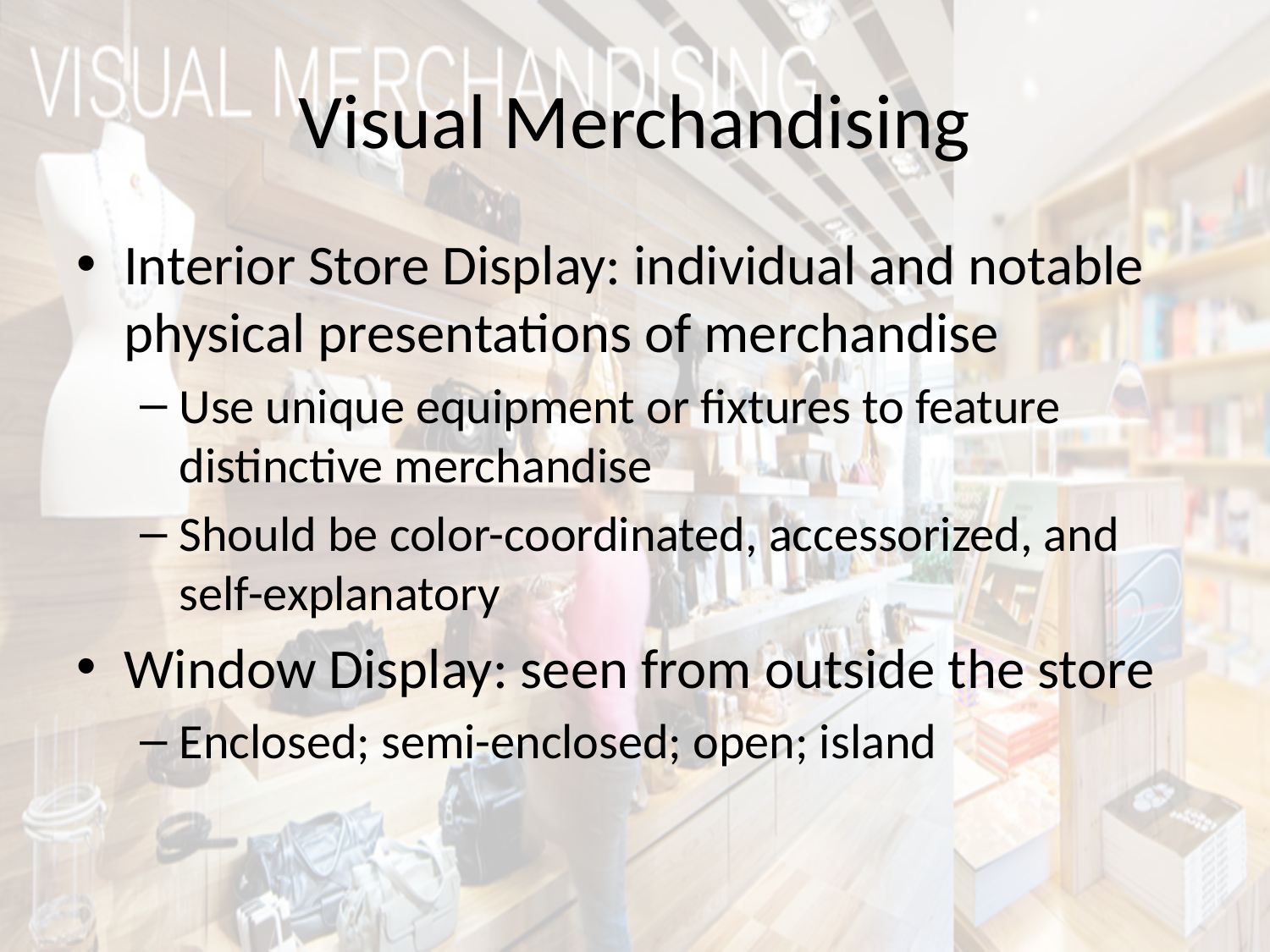

# Visual Merchandising
Interior Store Display: individual and notable physical presentations of merchandise
Use unique equipment or fixtures to feature distinctive merchandise
Should be color-coordinated, accessorized, and self-explanatory
Window Display: seen from outside the store
Enclosed; semi-enclosed; open; island